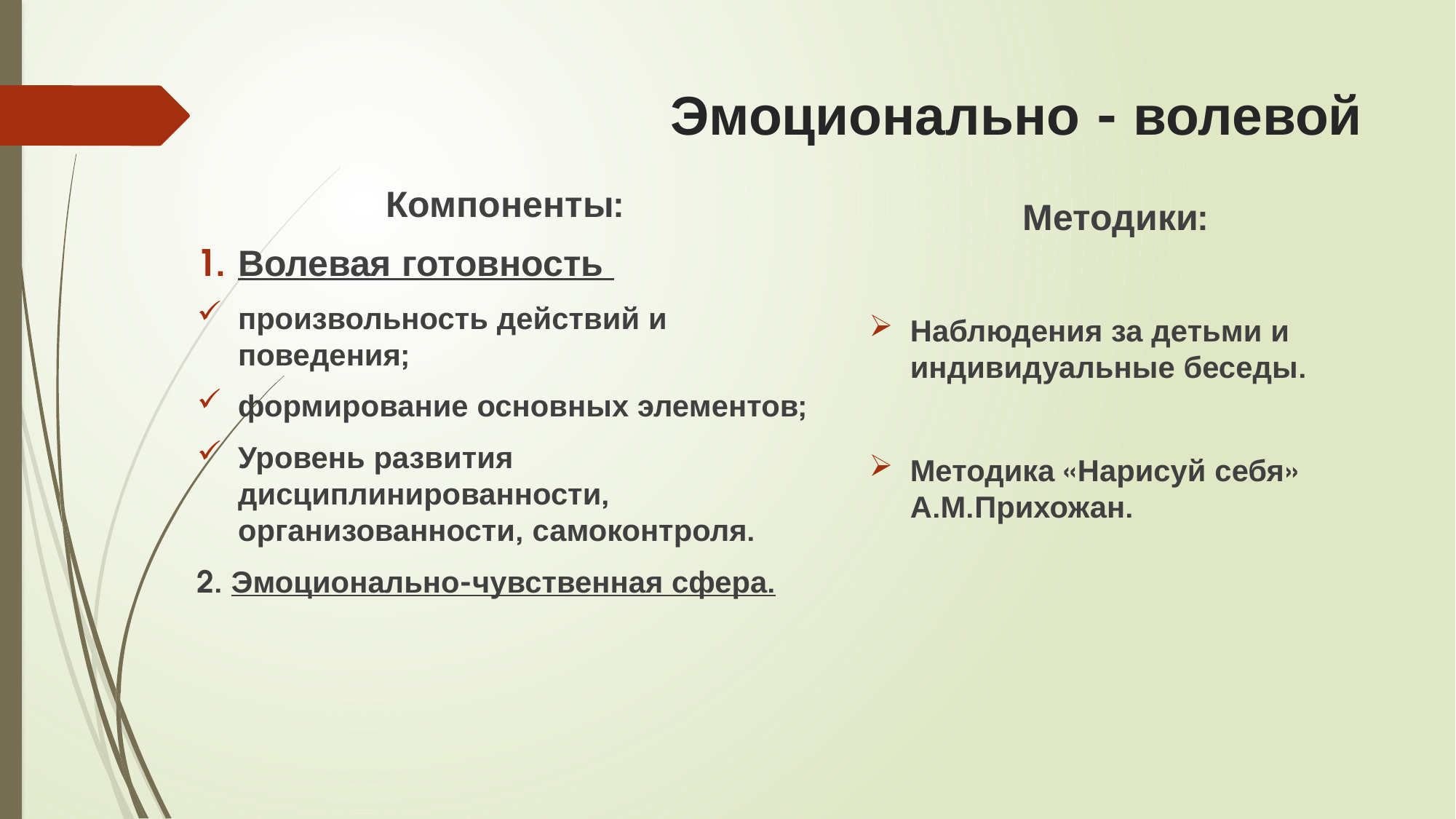

# Эмоционально - волевой
Компоненты:
Волевая готовность
произвольность действий и поведения;
формирование основных элементов;
Уровень развития дисциплинированности, организованности, самоконтроля.
2. Эмоционально-чувственная сфера.

Методики:

Наблюдения за детьми и индивидуальные беседы.

Методика «Нарисуй себя» А.М.Прихожан.